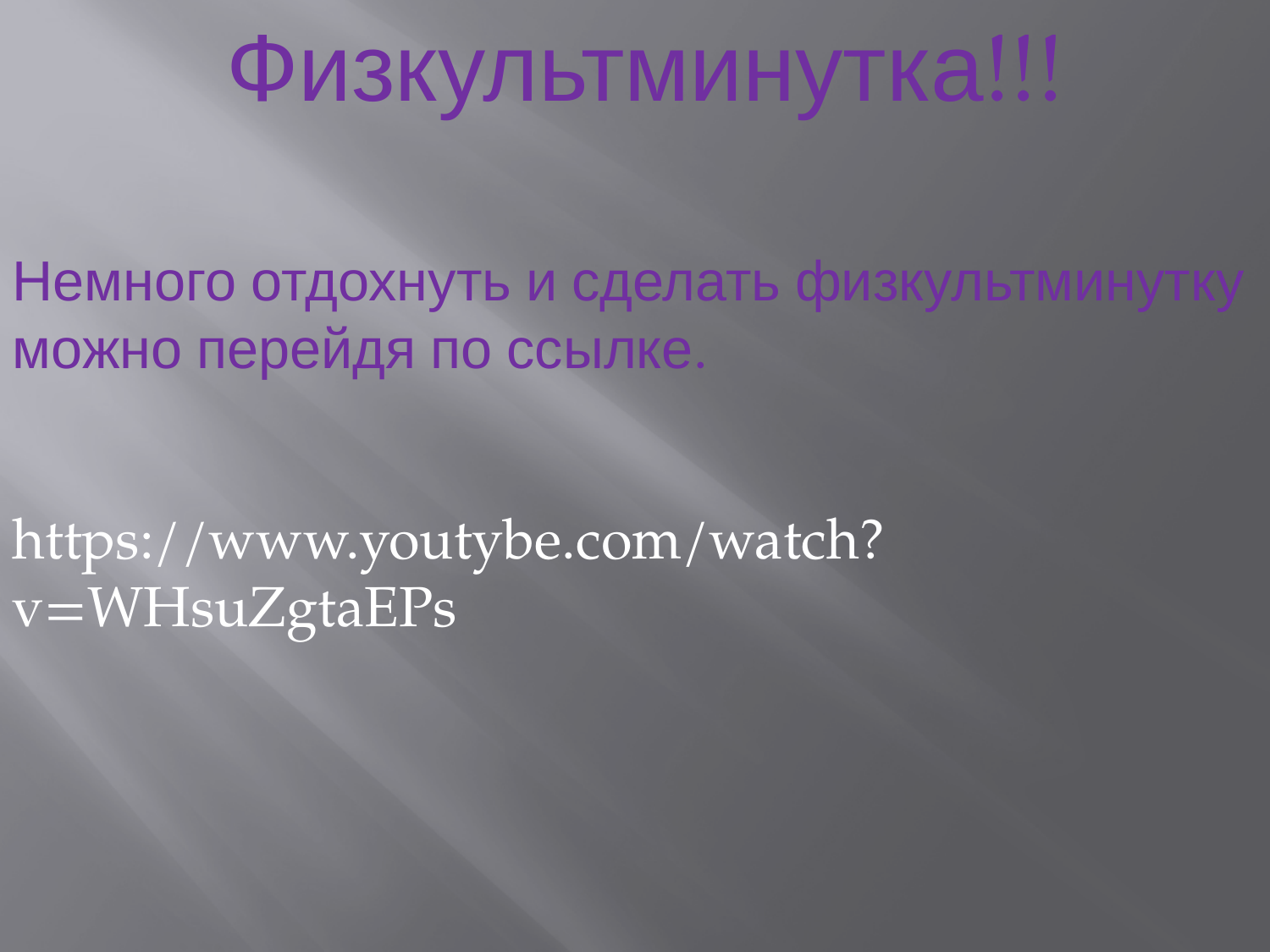

Физкультминутка!!!
Немного отдохнуть и сделать физкультминутку можно перейдя по ссылке.
https://www.youtybe.com/watch?v=WHsuZgtaEPs